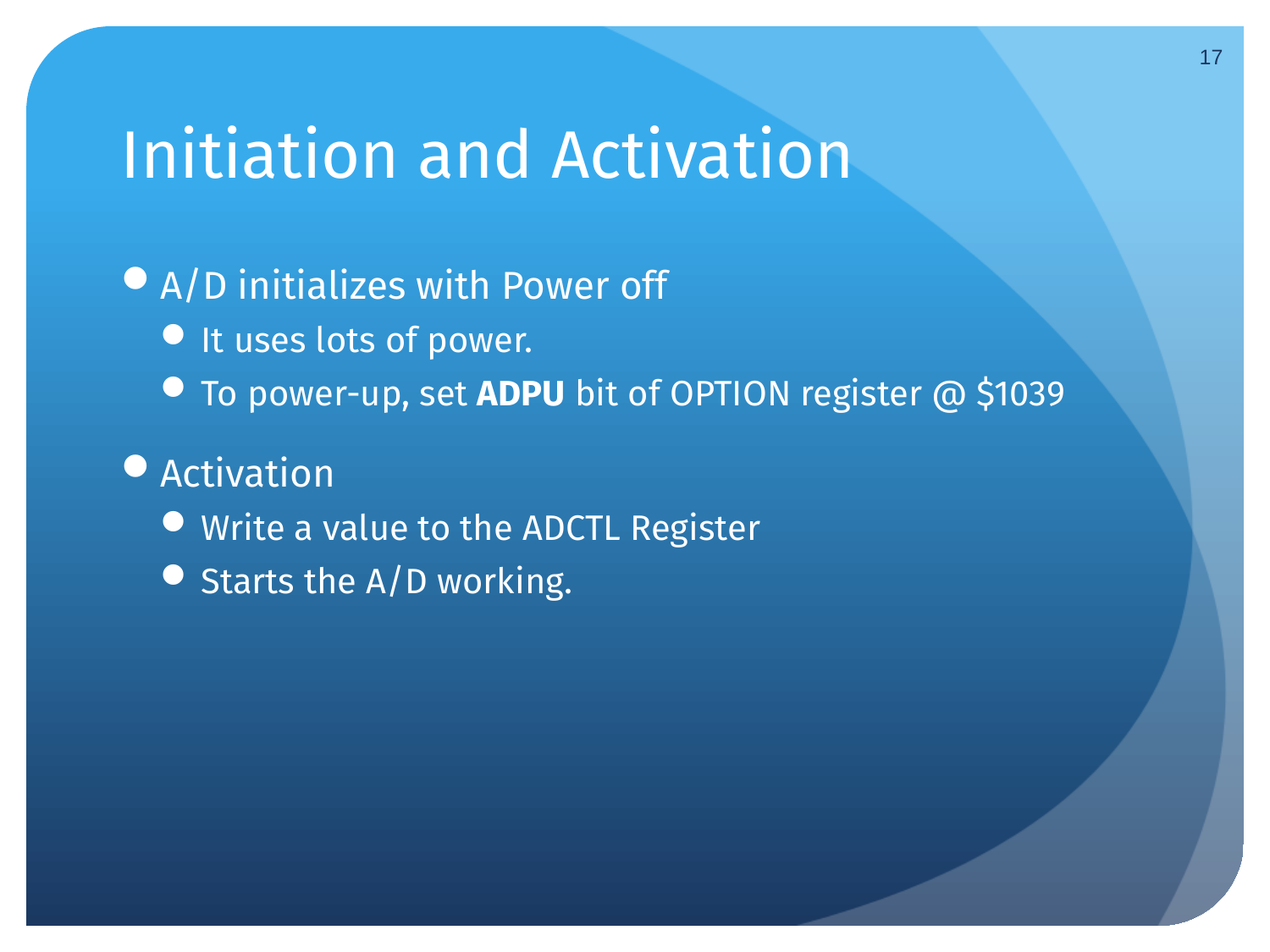

17
# Initiation and Activation
A/D initializes with Power off
It uses lots of power.
To power-up, set ADPU bit of OPTION register @ $1039
Activation
Write a value to the ADCTL Register
Starts the A/D working.